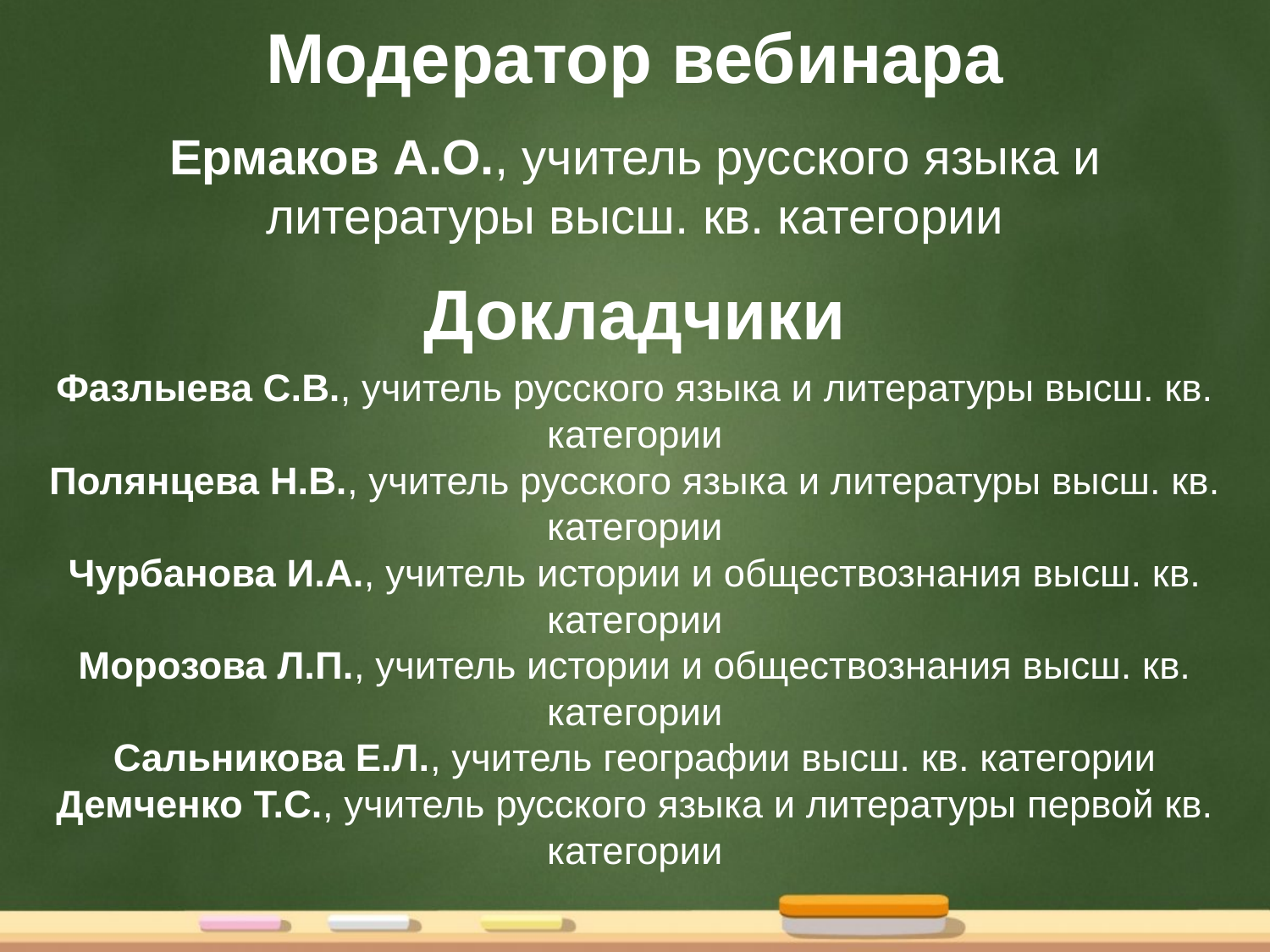

Модератор вебинара
Ермаков А.О., учитель русского языка и литературы высш. кв. категории
# Докладчики
Фазлыева С.В., учитель русского языка и литературы высш. кв. категории
Полянцева Н.В., учитель русского языка и литературы высш. кв. категории
Чурбанова И.А., учитель истории и обществознания высш. кв. категории
Морозова Л.П., учитель истории и обществознания высш. кв. категории
Сальникова Е.Л., учитель географии высш. кв. категории
Демченко Т.С., учитель русского языка и литературы первой кв. категории